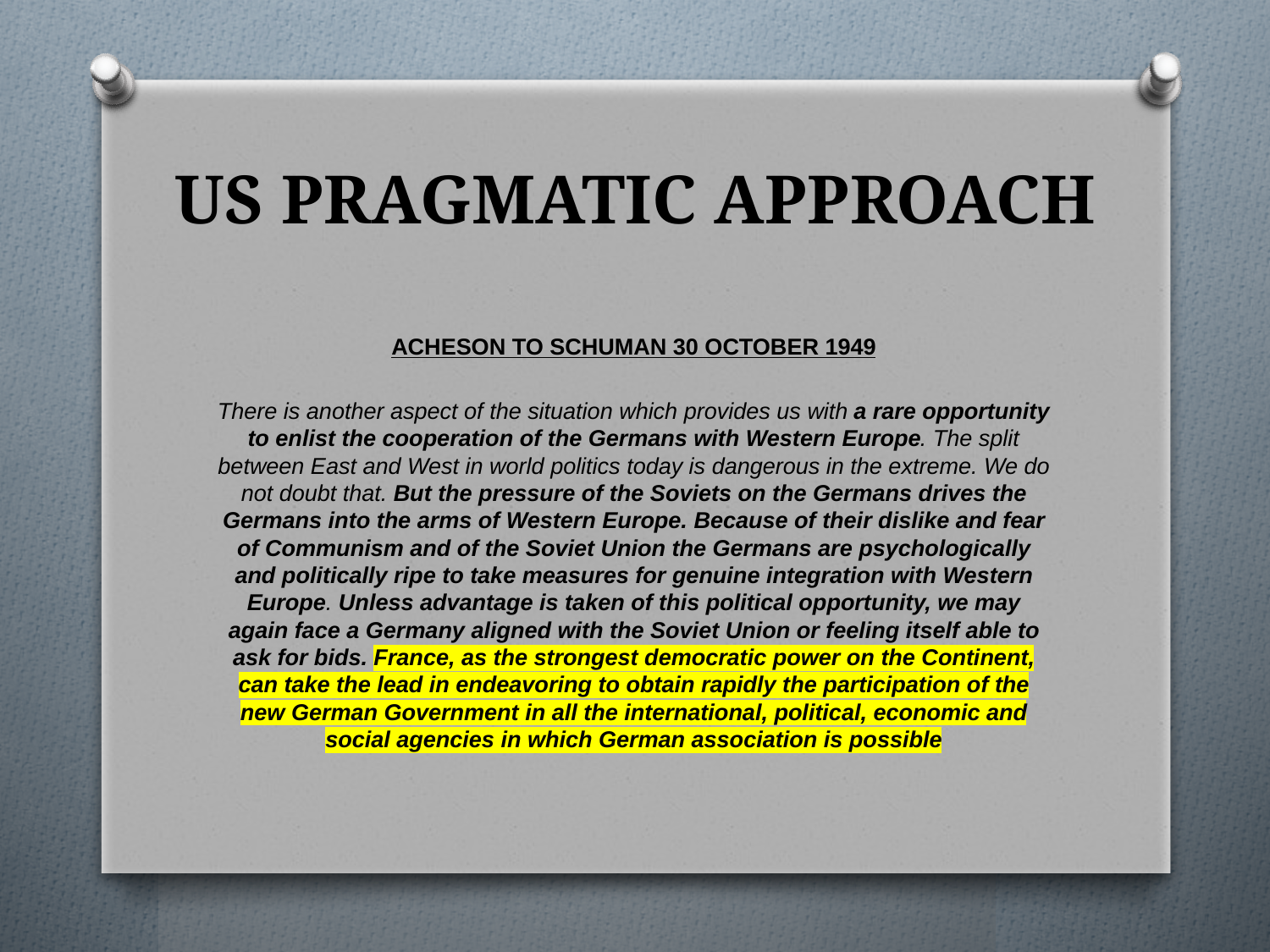

# US PRAGMATIC APPROACH

ACHESON TO SCHUMAN 30 OCTOBER 1949

There is another aspect of the situation which provides us with a rare opportunity to enlist the cooperation of the Germans with Western Europe. The split between East and West in world politics today is dangerous in the extreme. We do not doubt that. But the pressure of the Soviets on the Germans drives the Germans into the arms of Western Europe. Because of their dislike and fear of Communism and of the Soviet Union the Germans are psychologically and politically ripe to take measures for genuine integration with Western Europe. Unless advantage is taken of this political opportunity, we may again face a Germany aligned with the Soviet Union or feeling itself able to ask for bids. France, as the strongest democratic power on the Continent, can take the lead in endeavoring to obtain rapidly the participation of the new German Government in all the international, political, economic and social agencies in which German association is possible